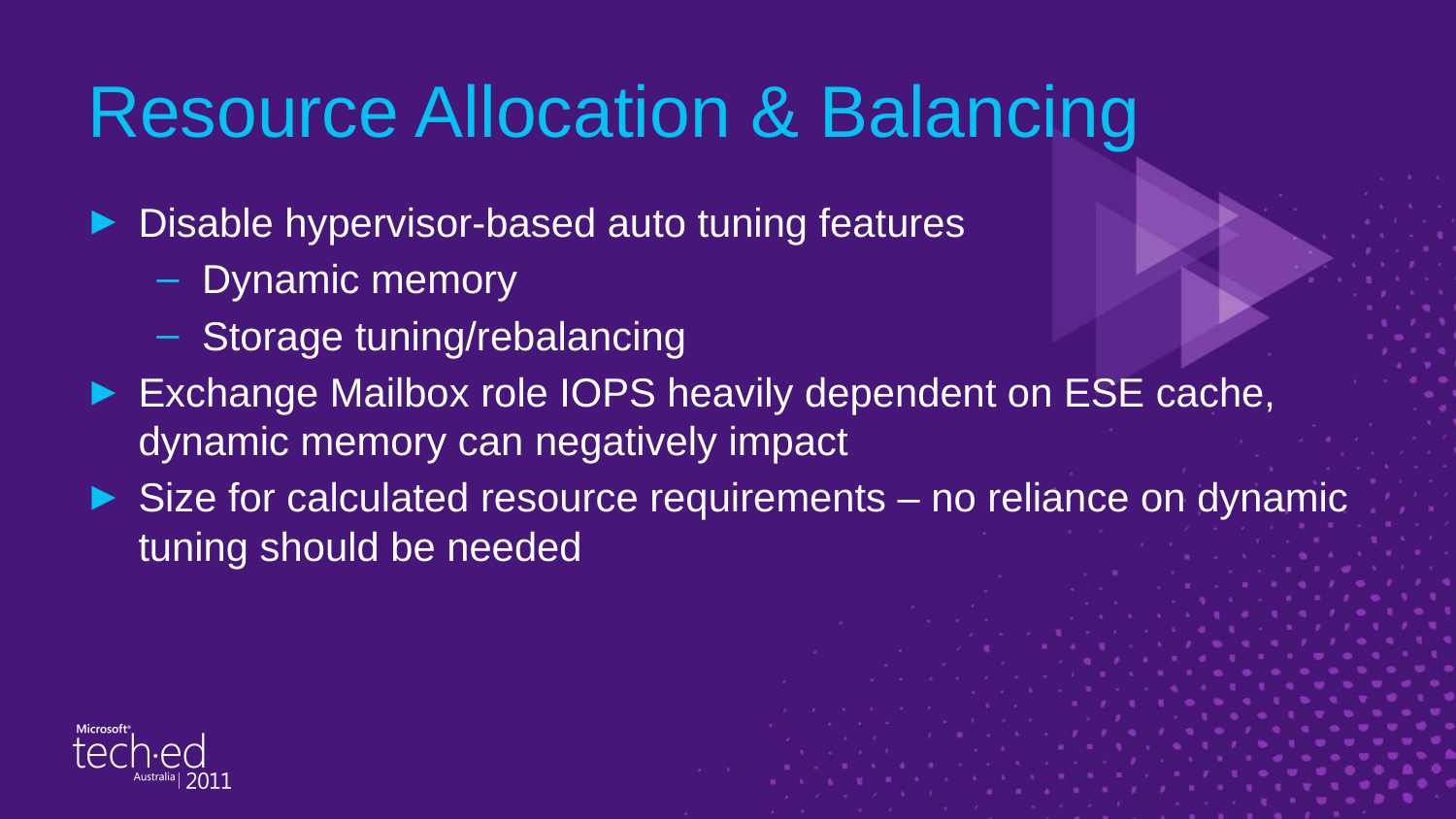

# Resource Allocation & Balancing
Disable hypervisor-based auto tuning features
Dynamic memory
Storage tuning/rebalancing
Exchange Mailbox role IOPS heavily dependent on ESE cache, dynamic memory can negatively impact
Size for calculated resource requirements – no reliance on dynamic tuning should be needed